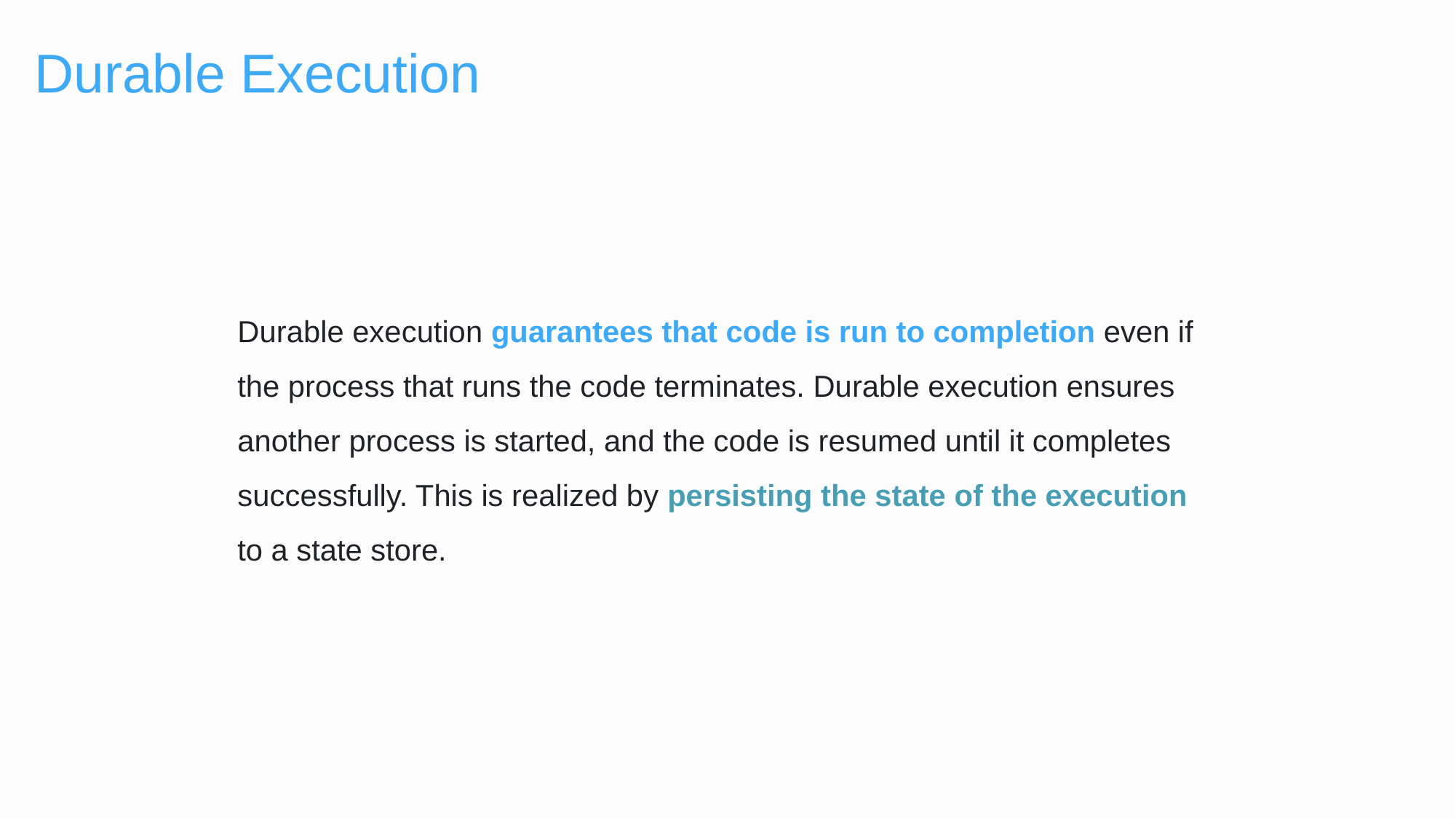

# Durable Execution
Durable execution guarantees that code is run to completion even if the process that runs the code terminates. Durable execution ensures another process is started, and the code is resumed until it completes successfully. This is realized by persisting the state of the execution to a state store.